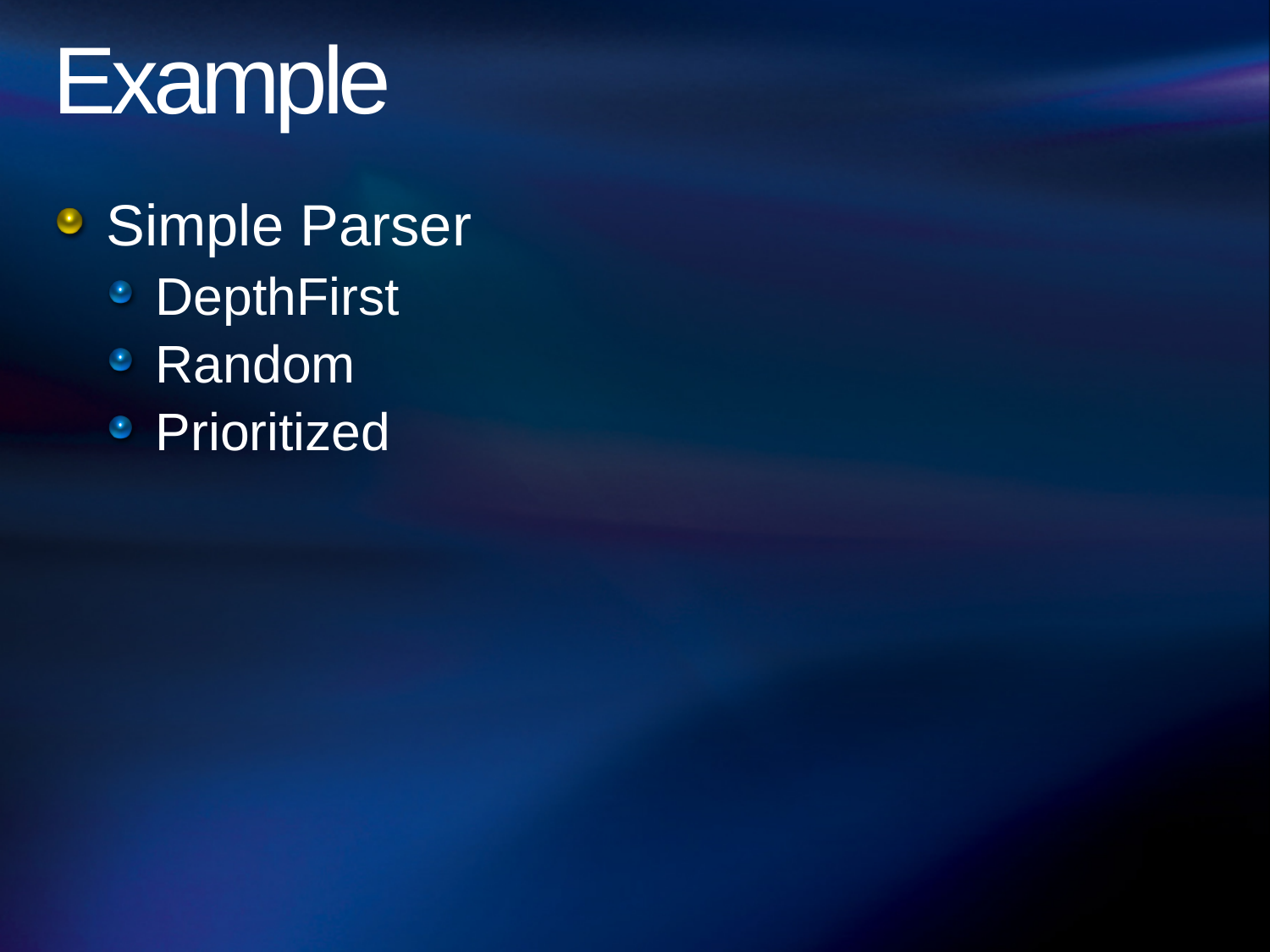

# Example
Simple Parser
DepthFirst
Random
Prioritized